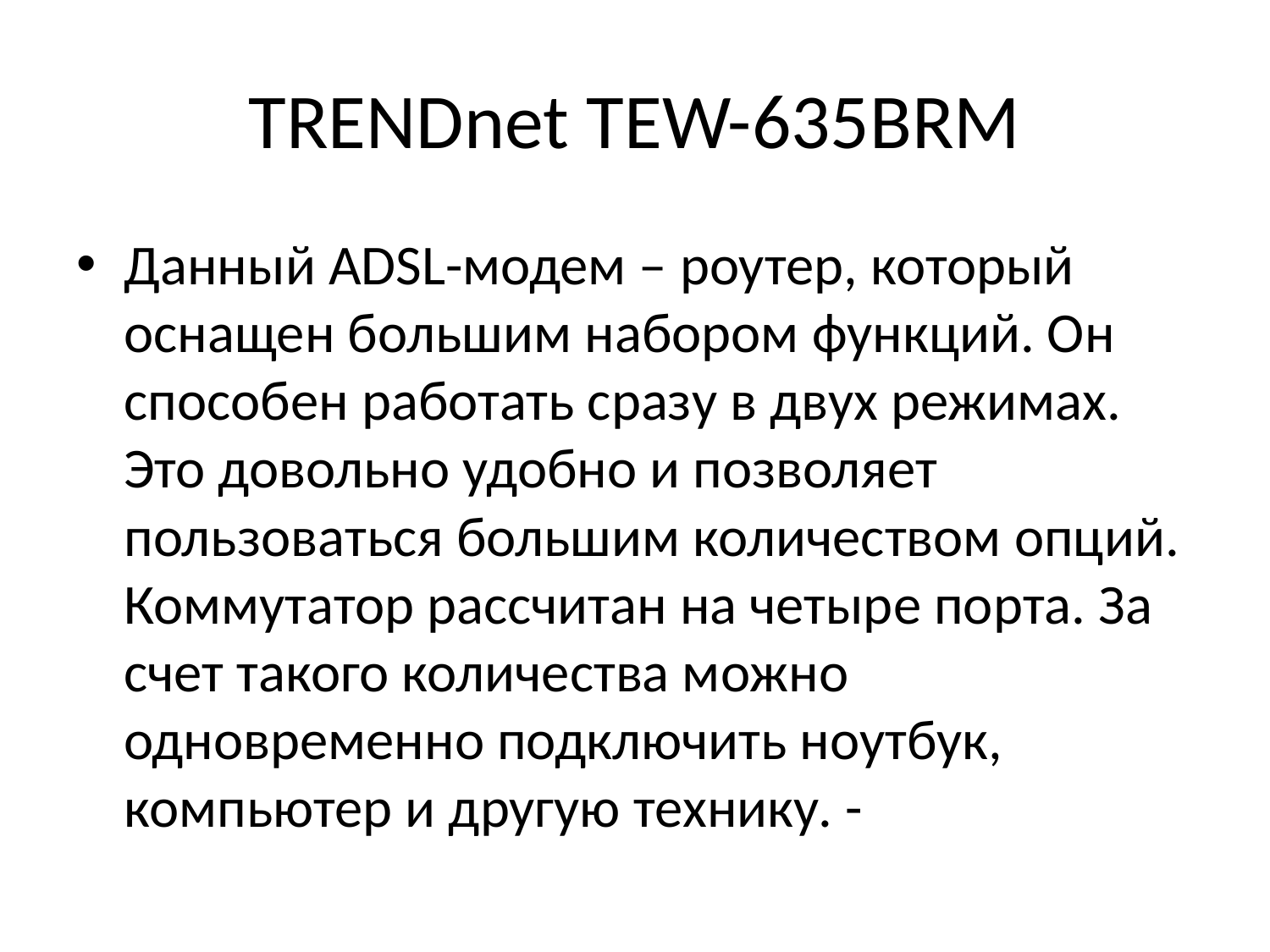

# TRENDnet TEW-635BRM
Данный ADSL-модем – роутер, который оснащен большим набором функций. Он способен работать сразу в двух режимах. Это довольно удобно и позволяет пользоваться большим количеством опций. Коммутатор рассчитан на четыре порта. За счет такого количества можно одновременно подключить ноутбук, компьютер и другую технику. -